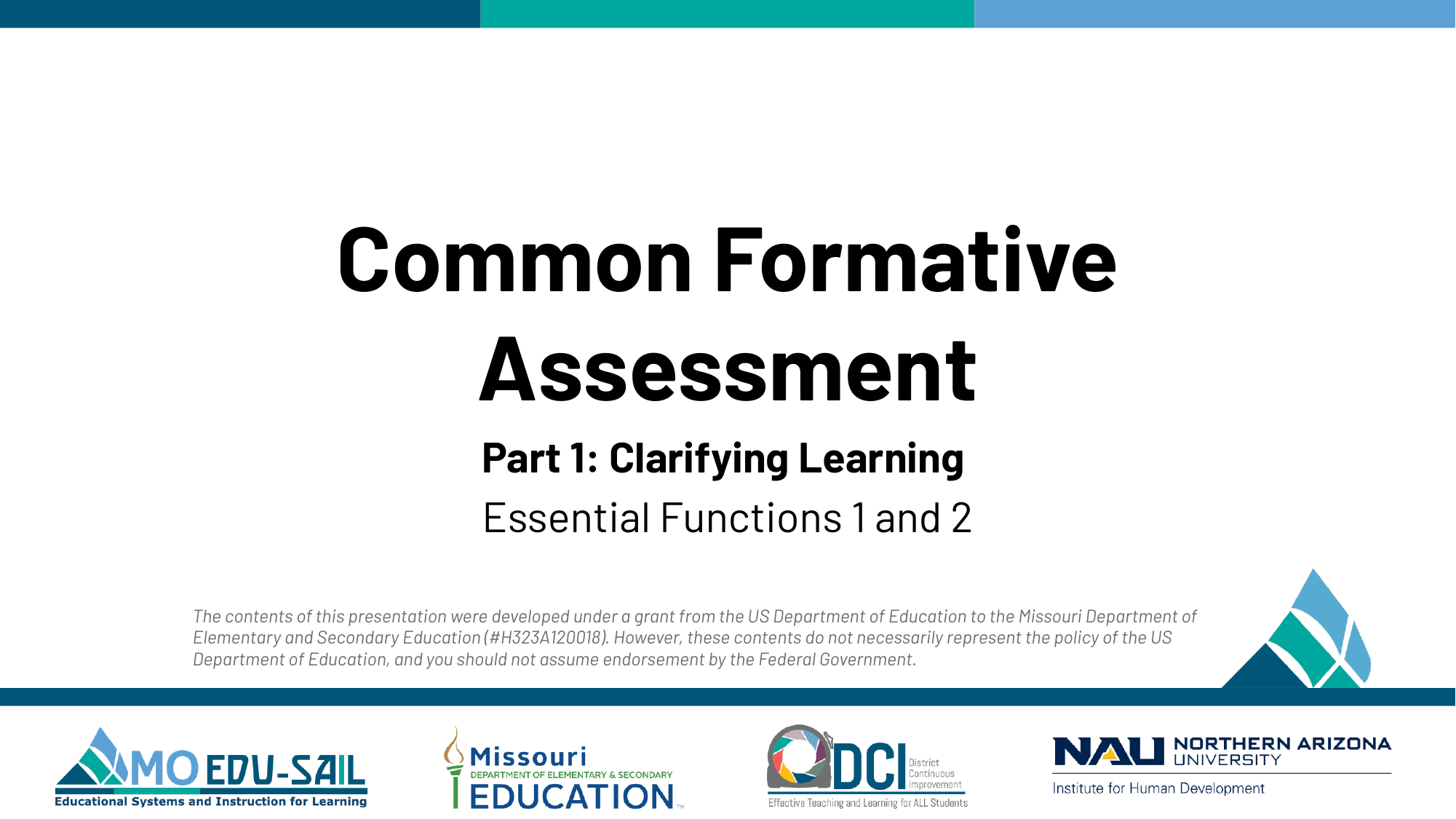

# Common Formative Assessment
Part 1: Clarifying Learning
Essential Functions 1 and 2